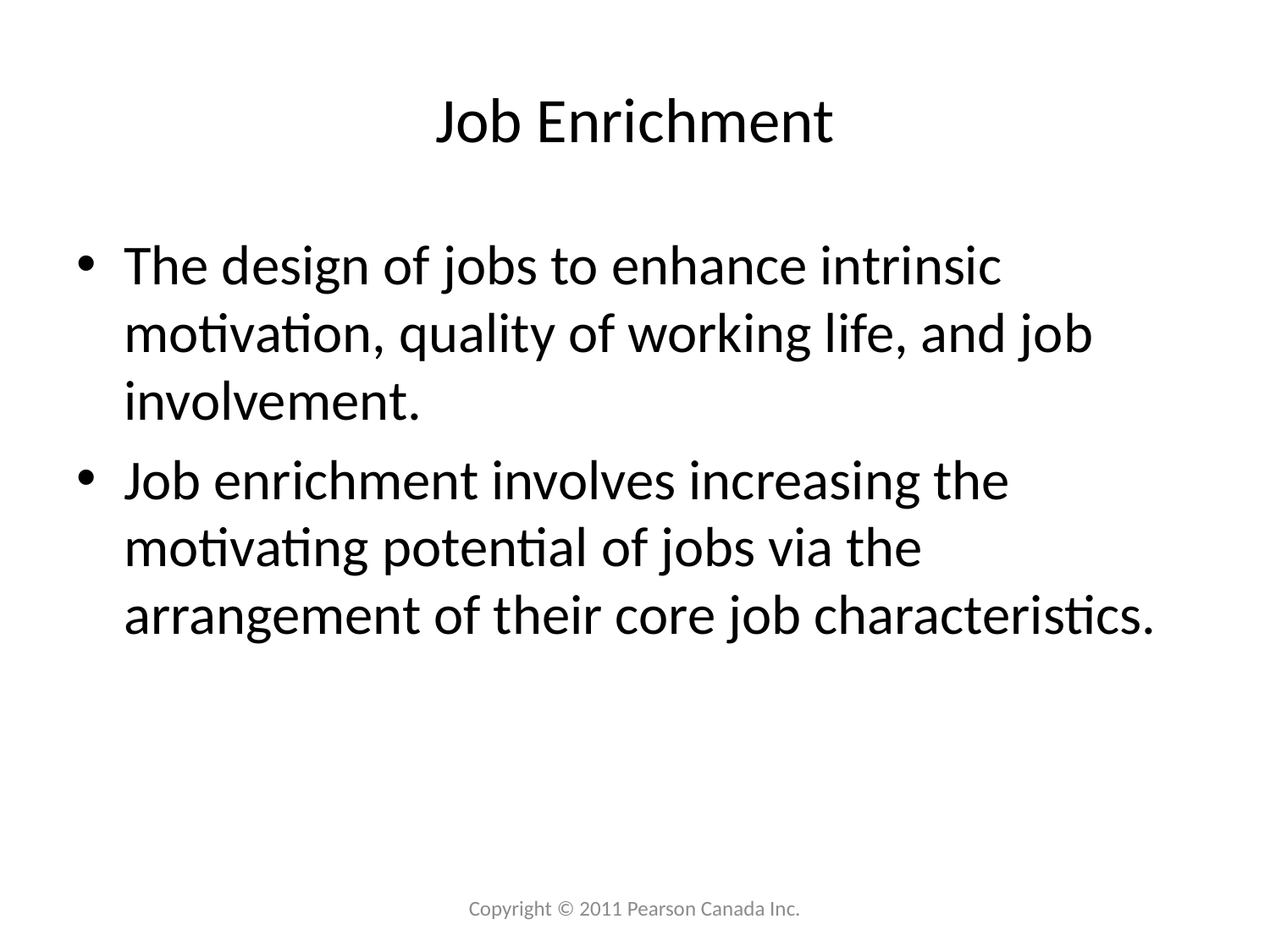

# Job Enrichment
The design of jobs to enhance intrinsic motivation, quality of working life, and job involvement.
Job enrichment involves increasing the motivating potential of jobs via the arrangement of their core job characteristics.

Copyright © 2011 Pearson Canada Inc.